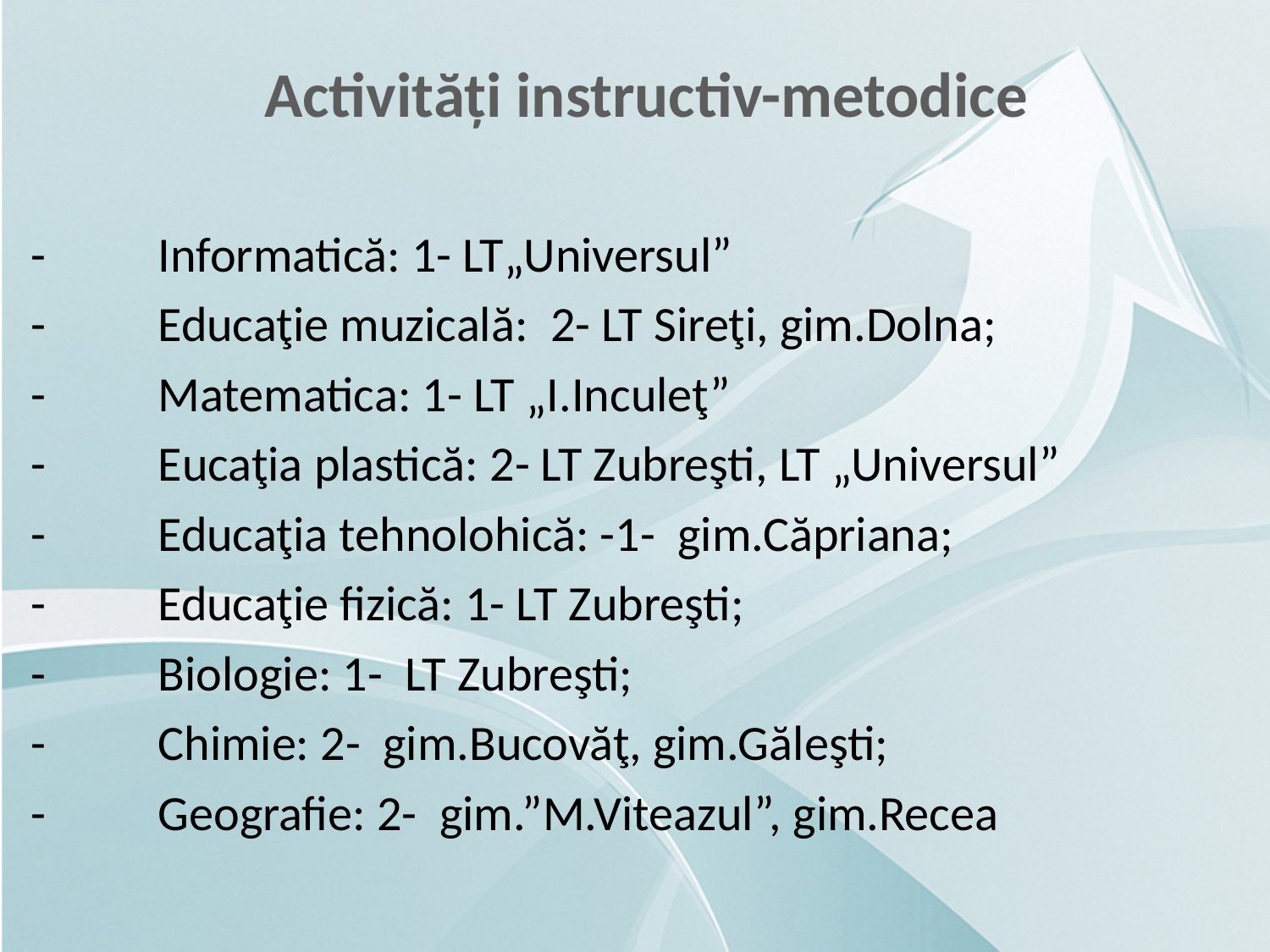

Activități instructiv-metodice
-	Informatică: 1- LT„Universul”
-	Educaţie muzicală:  2- LT Sireţi, gim.Dolna;
-	Matematica: 1- LT „I.Inculeţ”
-	Eucaţia plastică: 2- LT Zubreşti, LT „Universul”
-	Educaţia tehnolohică: -1-  gim.Căpriana;
-	Educaţie fizică: 1- LT Zubreşti;
-	Biologie: 1-  LT Zubreşti;
-	Chimie: 2-  gim.Bucovăţ, gim.Găleşti;
-	Geografie: 2-  gim.”M.Viteazul”, gim.Recea